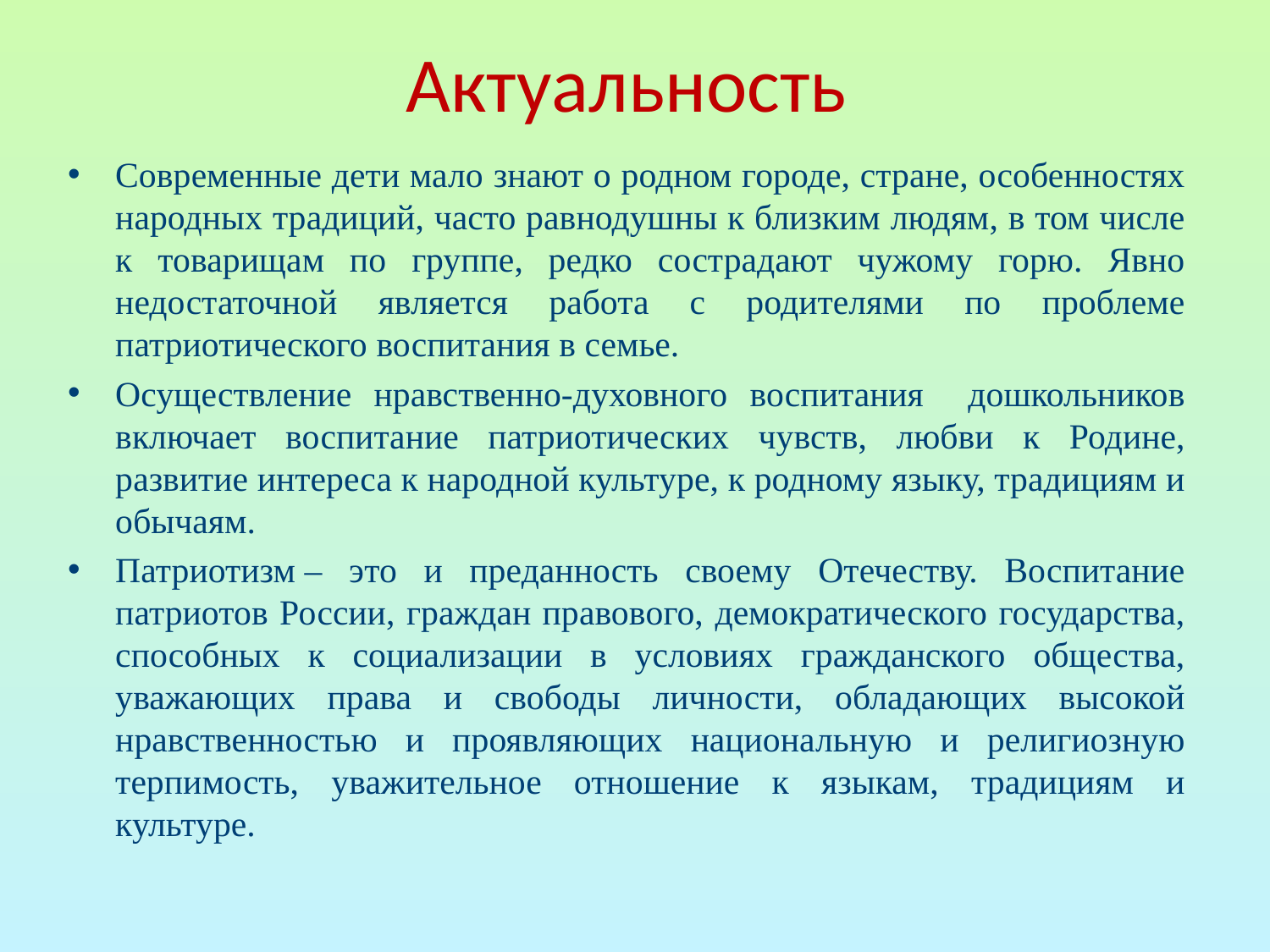

# Актуальность
Современные дети мало знают о родном городе, стране, особенностях народных традиций, часто равнодушны к близким людям, в том числе к товарищам по группе, редко сострадают чужому горю. Явно недостаточной является работа с родителями по проблеме патриотического воспитания в семье.
Осуществление нравственно-духовного воспитания  дошкольников включает воспитание патриотических чувств, любви к Родине, развитие интереса к народной культуре, к родному языку, традициям и обычаям.
Патриотизм – это и преданность своему Отечеству. Воспитание патриотов России, граждан правового, демократического государства, способных к социализации в условиях гражданского общества, уважающих права и свободы личности, обладающих высокой нравственностью и проявляющих национальную и религиозную терпимость, уважительное отношение к языкам, традициям и культуре.